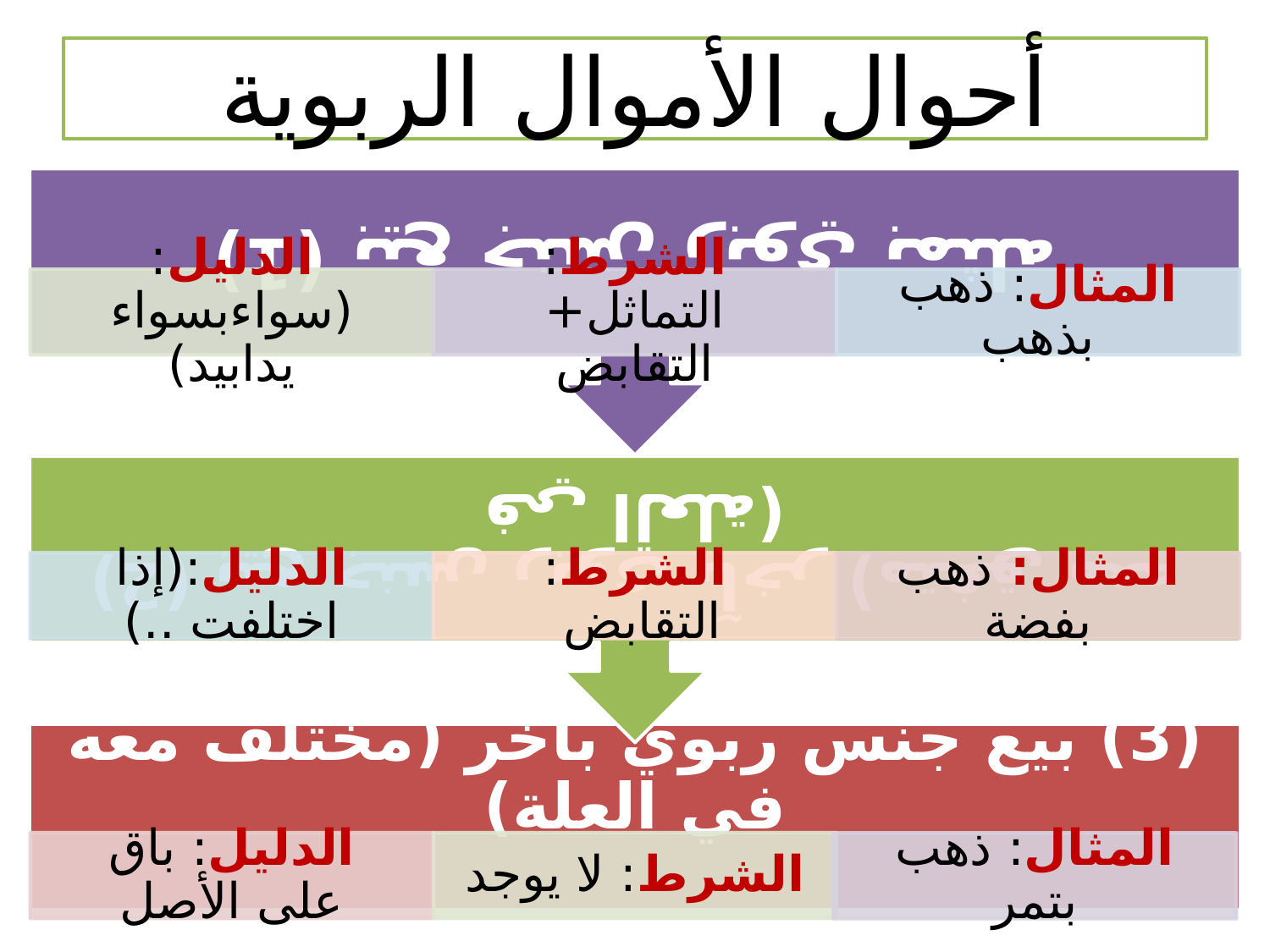

# أحوال الأموال الربوية
(3) بيع جنس ربوي بآخر (مختلف معه في العلة)
الدليل: باق على الأصل
الشرط: لا يوجد
المثال: ذهب بتمر
(2) بيع جنس ربوي بآخر (متفق معه في العلة)
الدليل:(إذا اختلفت ..)
الشرط: التقابض
المثال: ذهب بفضة
(1) بيع جنس ربوي بمثله
الدليل:(سواءبسواء يدابيد)
الشرط: التماثل+ التقابض
المثال: ذهب بذهب